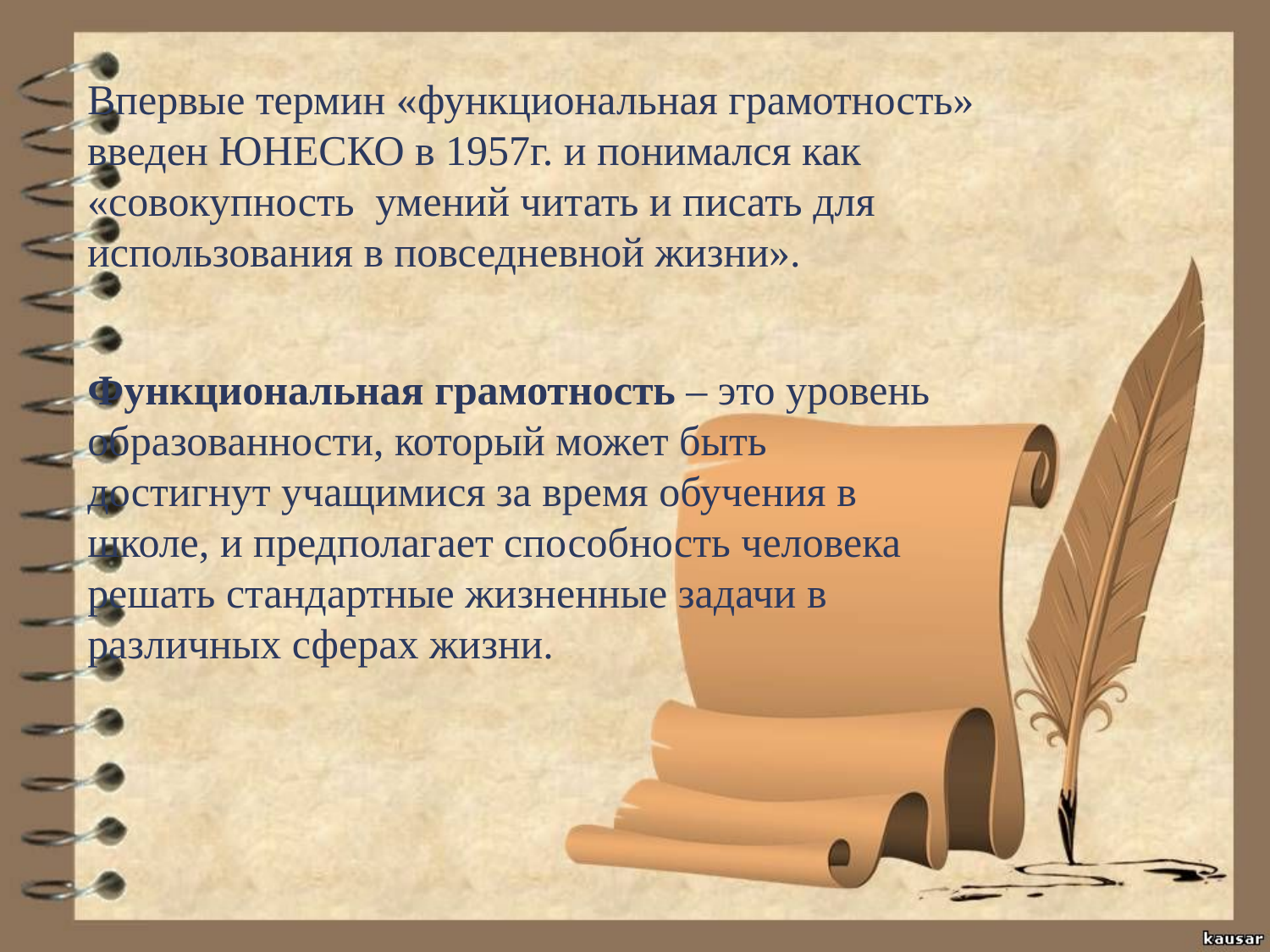

Впервые термин «функциональная грамотность» введен ЮНЕСКО в 1957г. и понимался как «совокупность  умений читать и писать для использования в повседневной жизни».
Функциональная грамотность – это уровень образованности, который может быть достигнут учащимися за время обучения в школе, и предполагает способность человека решать стандартные жизненные задачи в различных сферах жизни.